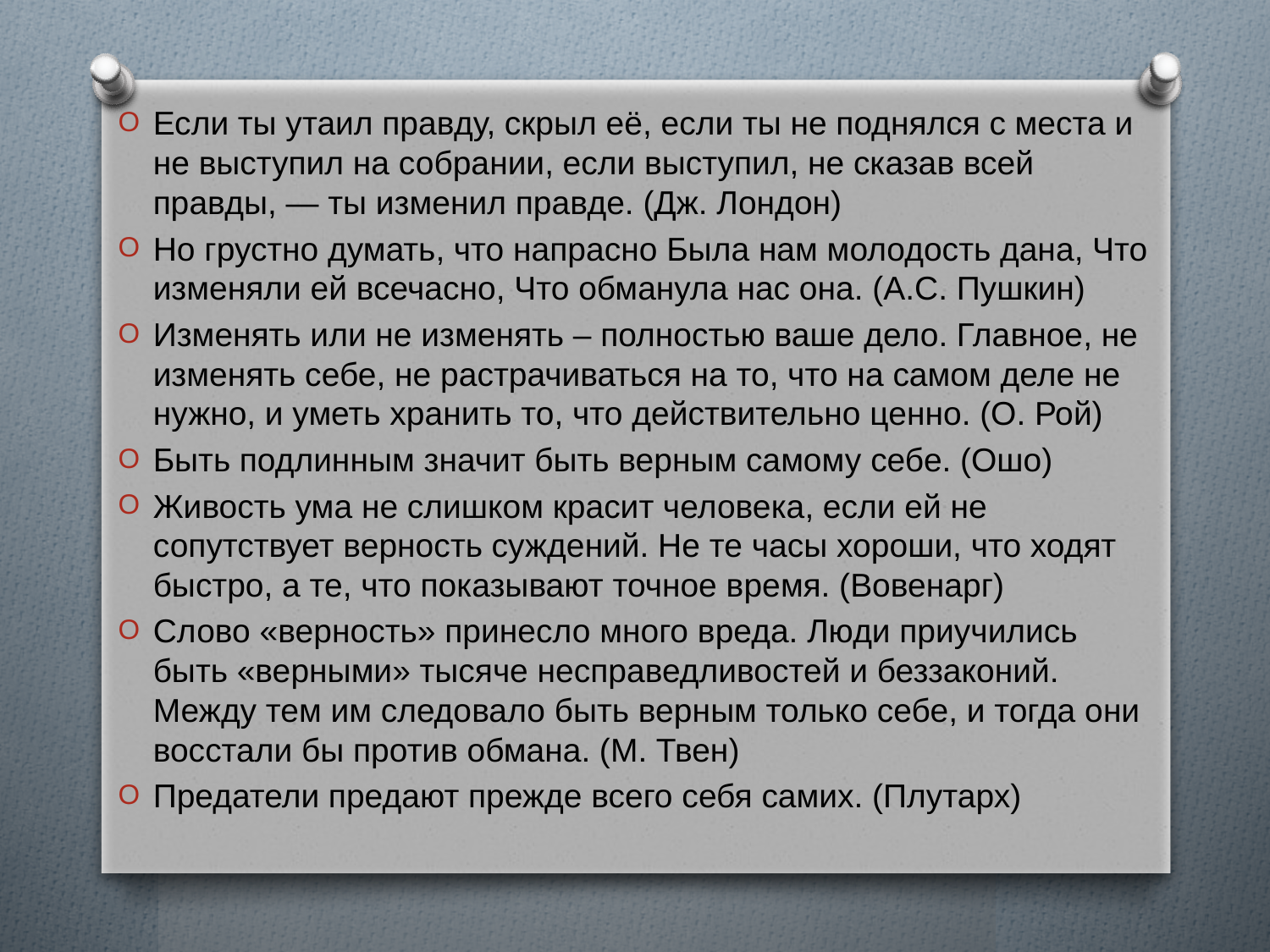

Если ты утаил правду, скрыл её, если ты не поднялся с места и не выступил на собрании, если выступил, не сказав всей правды, — ты изменил правде. (Дж. Лондон)
Но грустно думать, что напрасно Была нам молодость дана, Что изменяли ей всечасно, Что обманула нас она. (А.С. Пушкин)
Изменять или не изменять – полностью ваше дело. Главное, не изменять себе, не растрачиваться на то, что на самом деле не нужно, и уметь хранить то, что действительно ценно. (О. Рой)
Быть подлинным значит быть верным самому себе. (Ошо)
Живость ума не слишком красит человека, если ей не сопутствует верность суждений. Не те часы хороши, что ходят быстро, а те, что показывают точное время. (Вовенарг)
Слово «верность» принесло много вреда. Люди приучились быть «верными» тысяче несправедливостей и беззаконий. Между тем им следовало быть верным только себе, и тогда они восстали бы против обмана. (М. Твен)
Предатели предают прежде всего себя самих. (Плутарх)